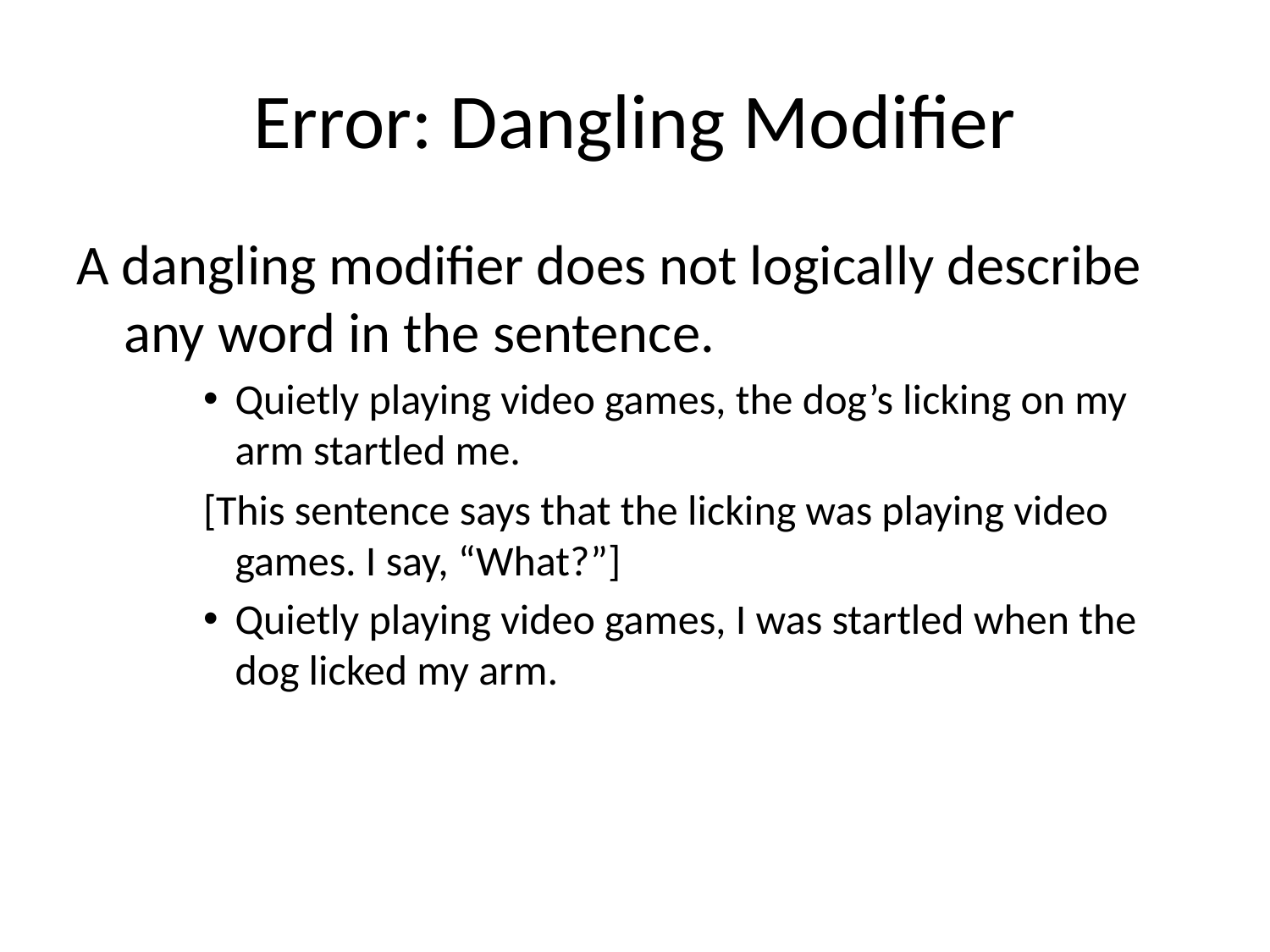

# Error: Dangling Modifier
A dangling modifier does not logically describe any word in the sentence.
Quietly playing video games, the dog’s licking on my arm startled me.
[This sentence says that the licking was playing video games. I say, “What?”]
Quietly playing video games, I was startled when the dog licked my arm.